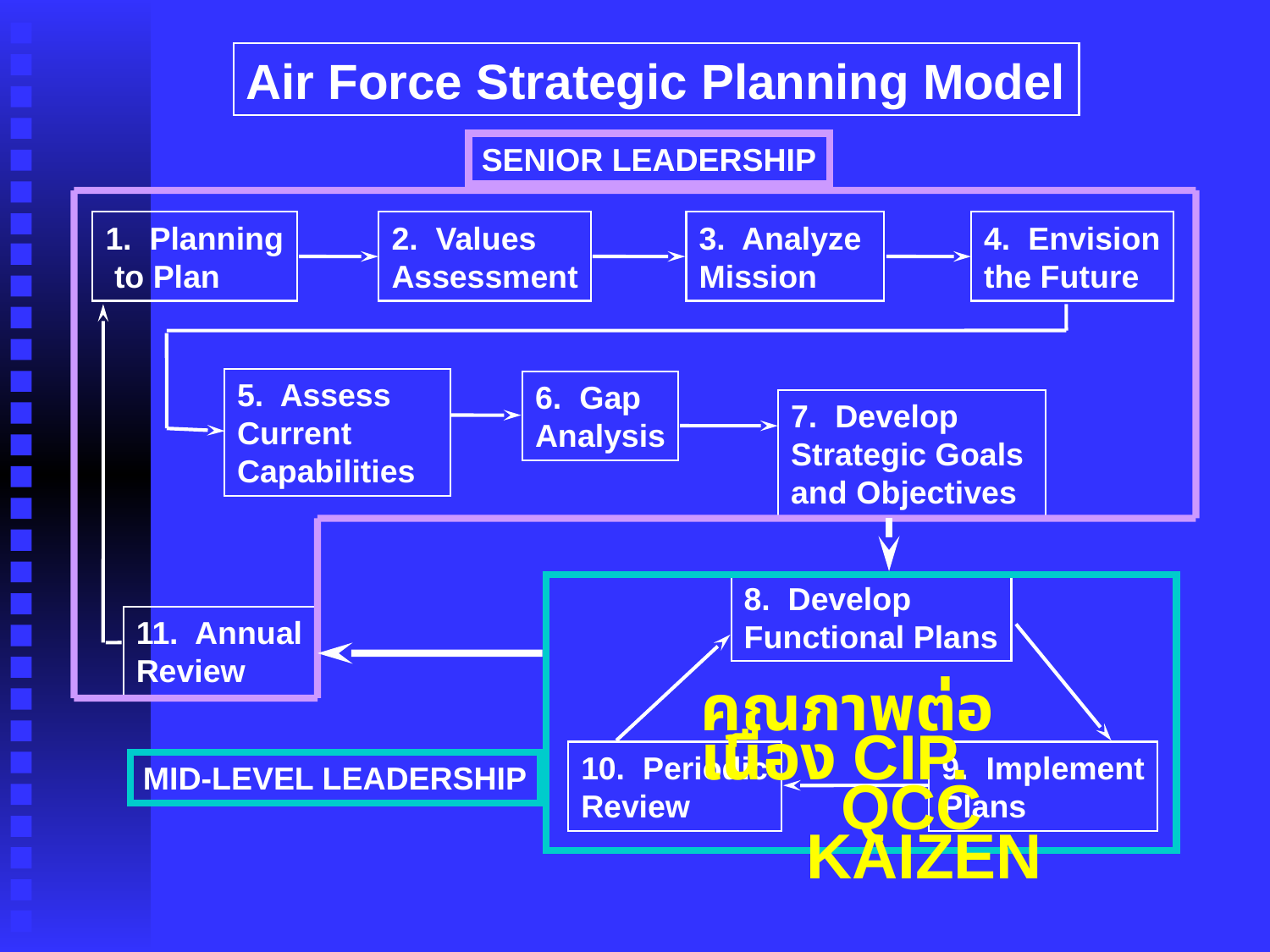

Air Force Strategic Planning Model
SENIOR LEADERSHIP

1.  Planning
 to Plan
2.  Values
Assessment
3.  Analyze
Mission
4.  Envision
the Future

5.  Assess
Current
Capabilities
6.  Gap
Analysis
7.  Develop
Strategic Goals
and Objectives

8.  Develop
Functional Plans

11.  Annual
Review

คุณภาพต่อเนื่อง CIP.
        QCC
      KAIZEN

10.  Periodic
Review
9.  Implement
Plans
MID-LEVEL LEADERSHIP